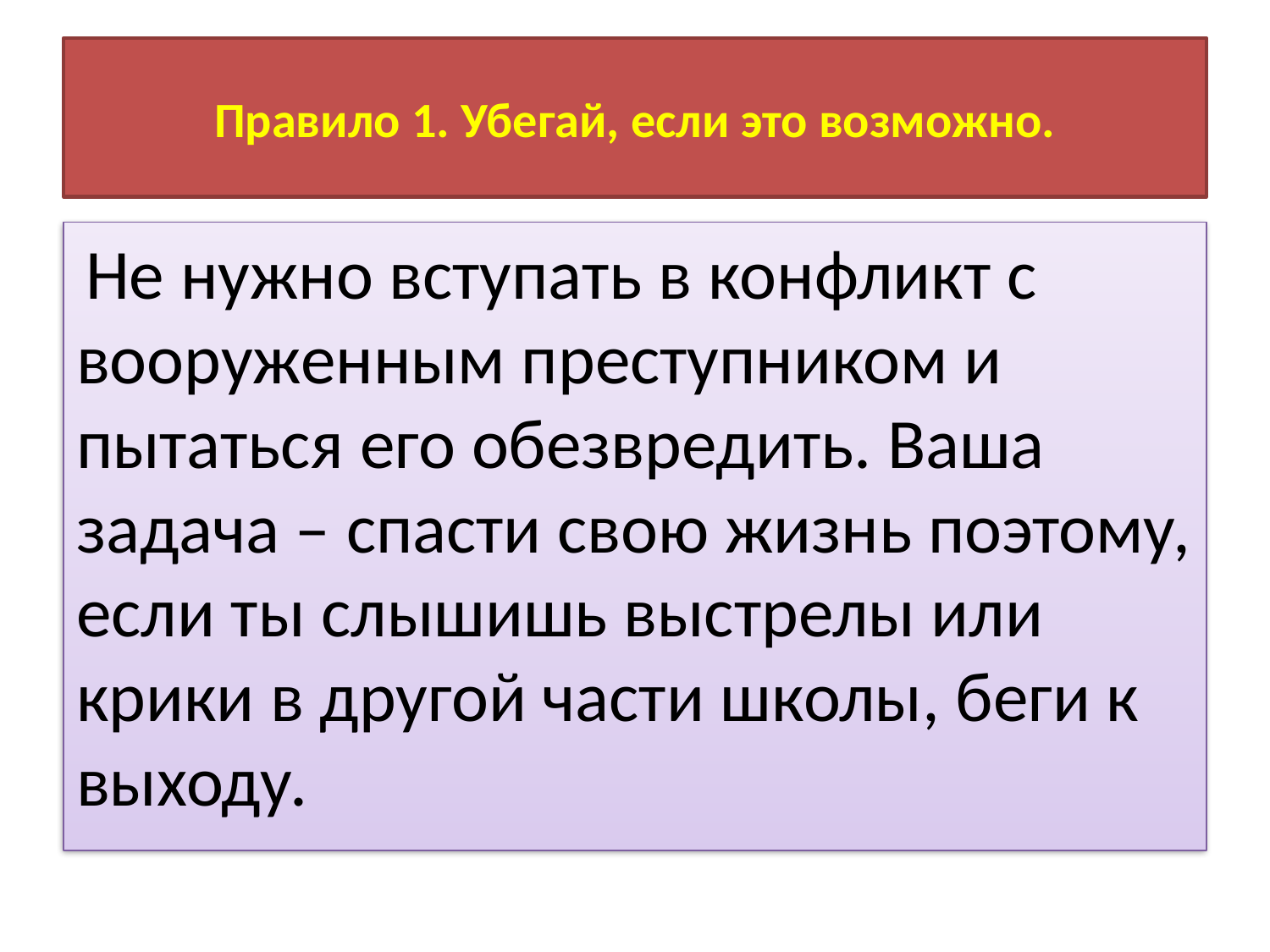

# Правило 1. Убегай, если это возможно.
 Не нужно вступать в конфликт с вооруженным преступником и пытаться его обезвредить. Ваша задача – спасти свою жизнь поэтому, если ты слышишь выстрелы или крики в другой части школы, беги к выходу.